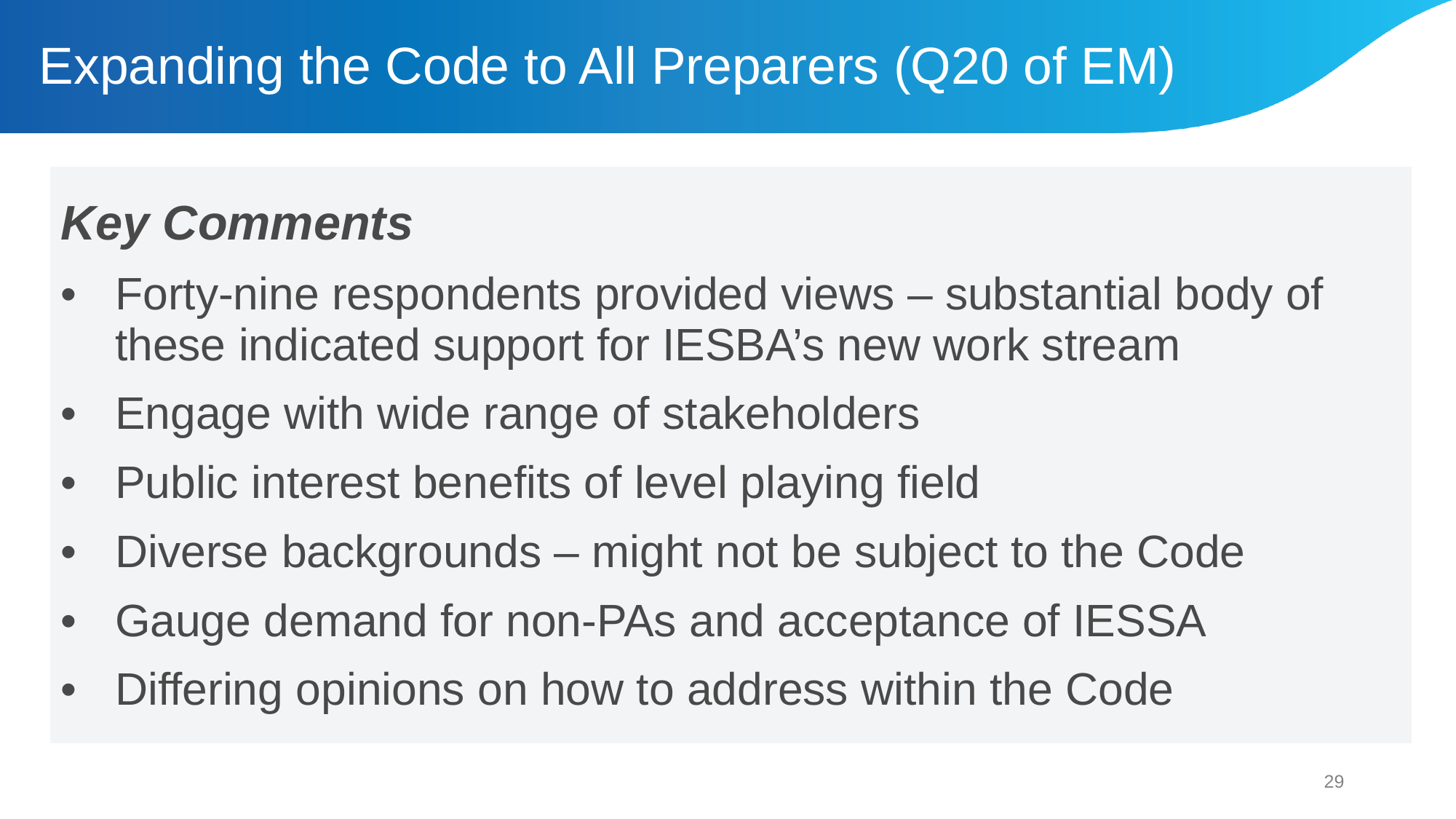

Expanding the Code to All Preparers (Q20 of EM)
| Key Comments Forty-nine respondents provided views – substantial body of these indicated support for IESBA’s new work stream Engage with wide range of stakeholders Public interest benefits of level playing field Diverse backgrounds – might not be subject to the Code Gauge demand for non-PAs and acceptance of IESSA Differing opinions on how to address within the Code |
| --- |
29